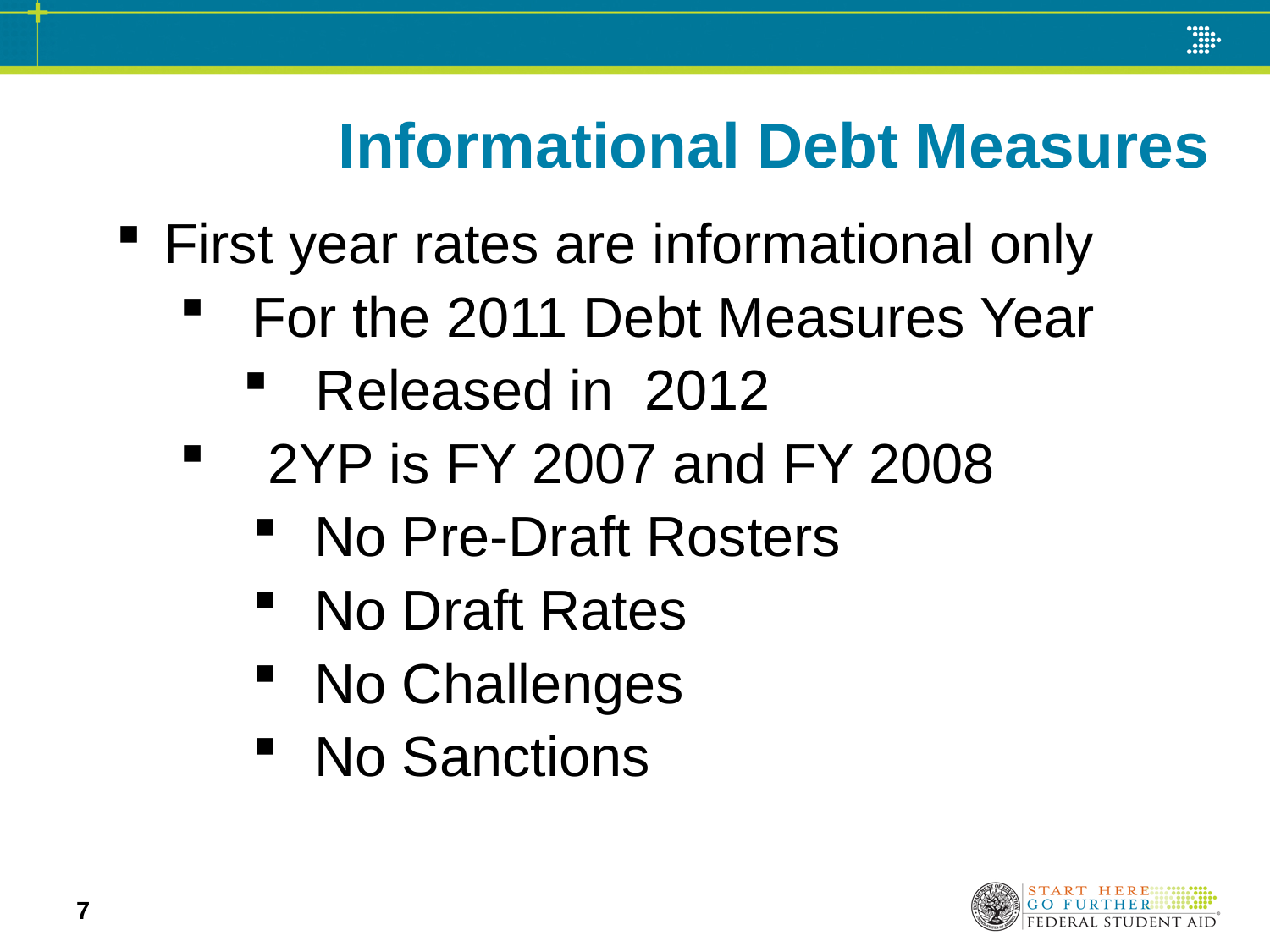

# Informational Debt Measures
 First year rates are informational only
For the 2011 Debt Measures Year
Released in  2012
 2YP is FY 2007 and FY 2008
No Pre-Draft Rosters
No Draft Rates
No Challenges
No Sanctions

7